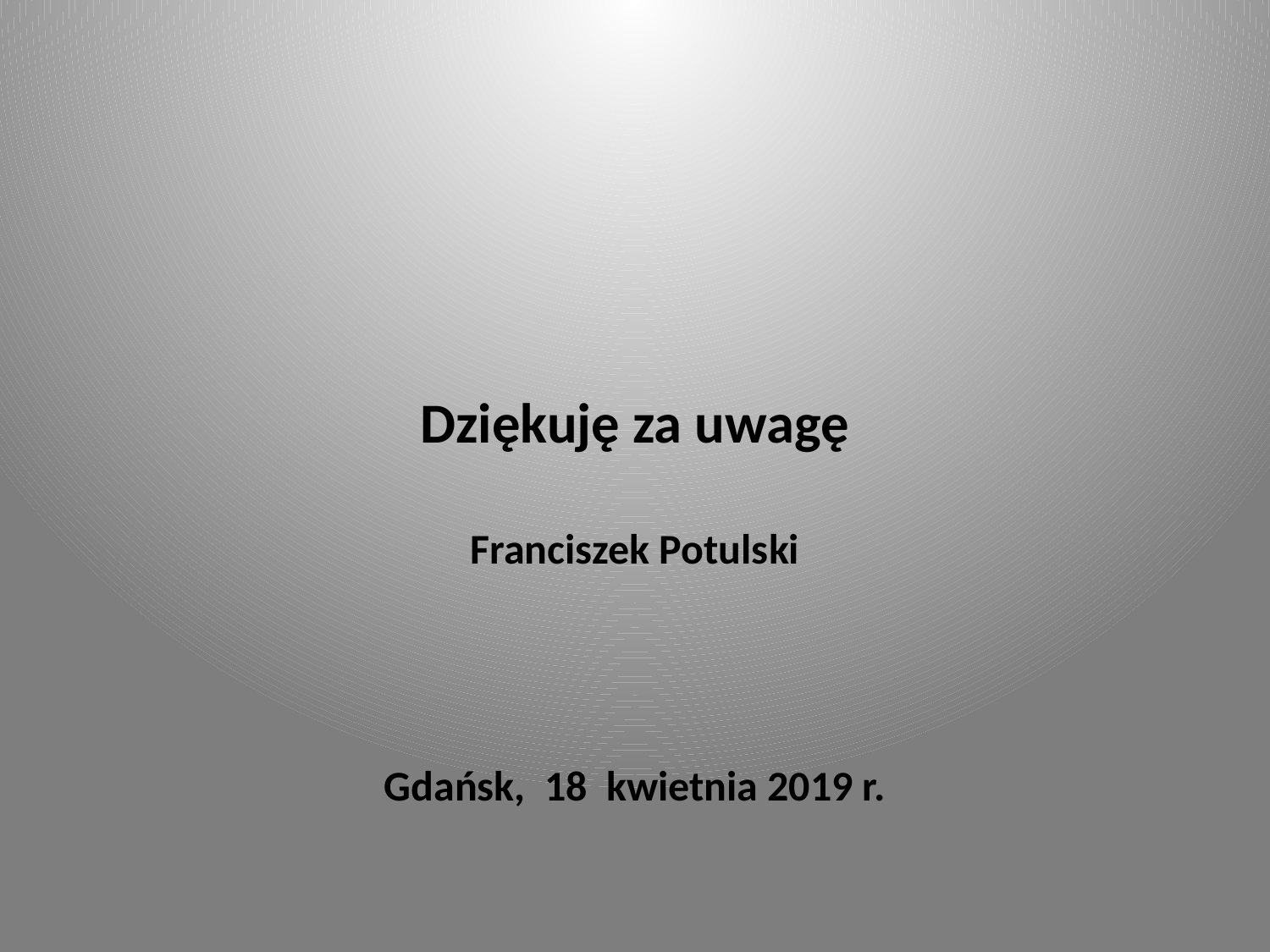

Dziękuję za uwagę

Franciszek Potulski

Gdańsk,  18  kwietnia 2019 r.